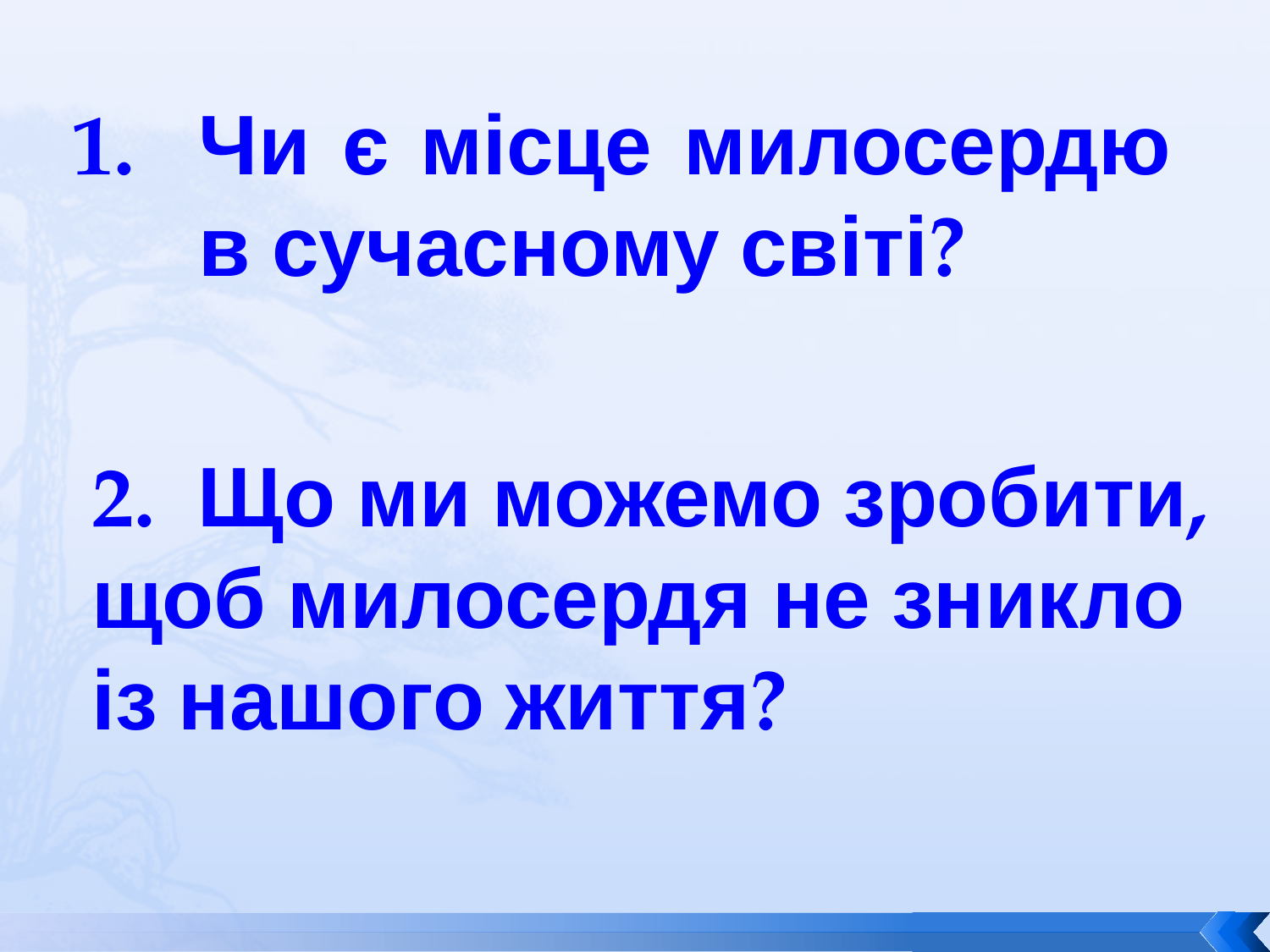

# Чи є місце милосердю в сучасному світі?
2.  Що ми можемо зробити, щоб милосердя не зникло із нашого життя?